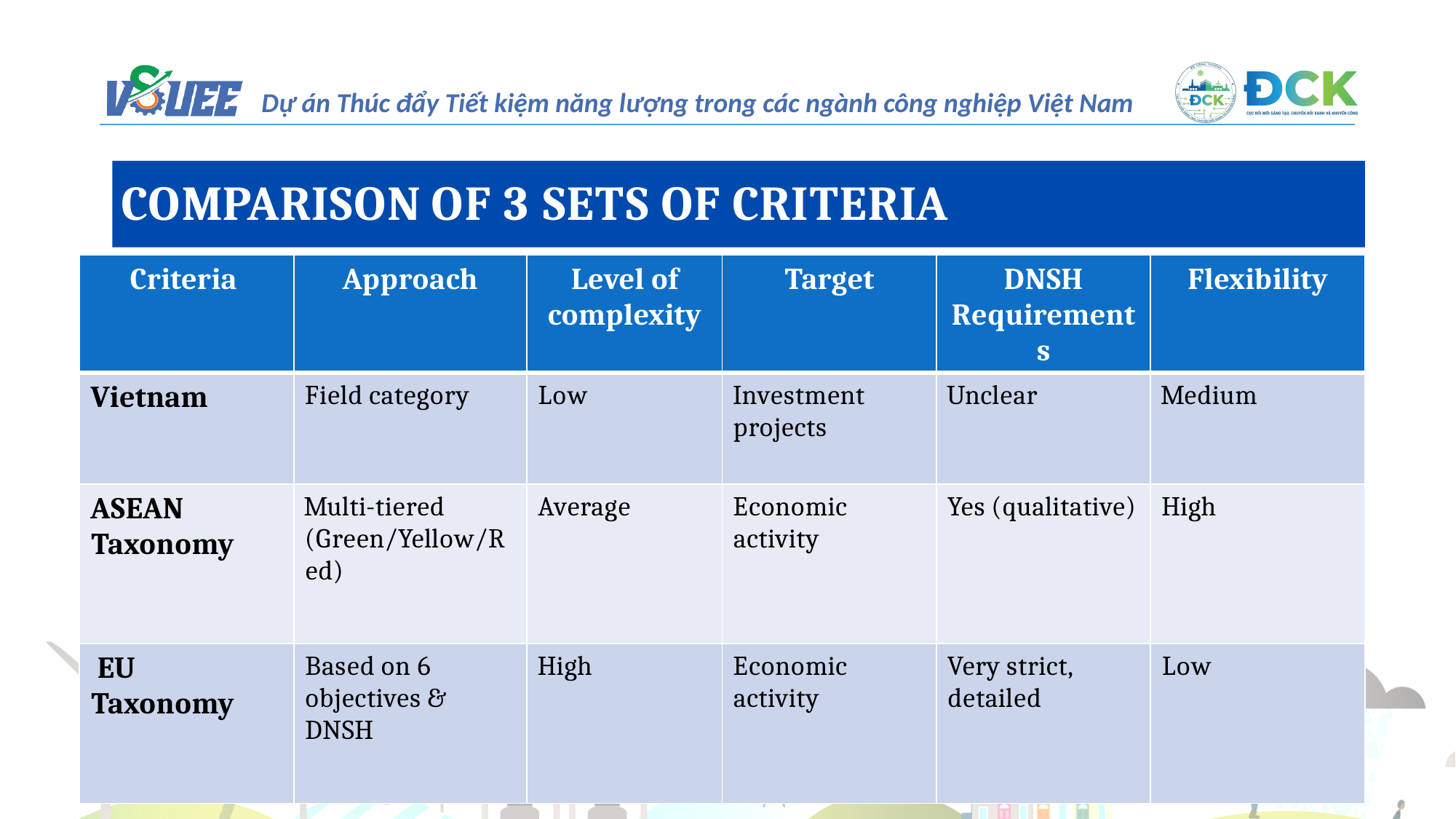

COMPARISON OF 3 SETS OF CRITERIA
| Criteria | Approach | Level of complexity | Target | DNSH Requirements | Flexibility |
| --- | --- | --- | --- | --- | --- |
| Vietnam | Field category | Low | Investment projects | Unclear | Medium |
| ASEAN Taxonomy | Multi-tiered (Green/Yellow/Red) | Average | Economic activity | Yes (qualitative) | High |
| EU Taxonomy | Based on 6 objectives & DNSH | High | Economic activity | Very strict, detailed | Low |